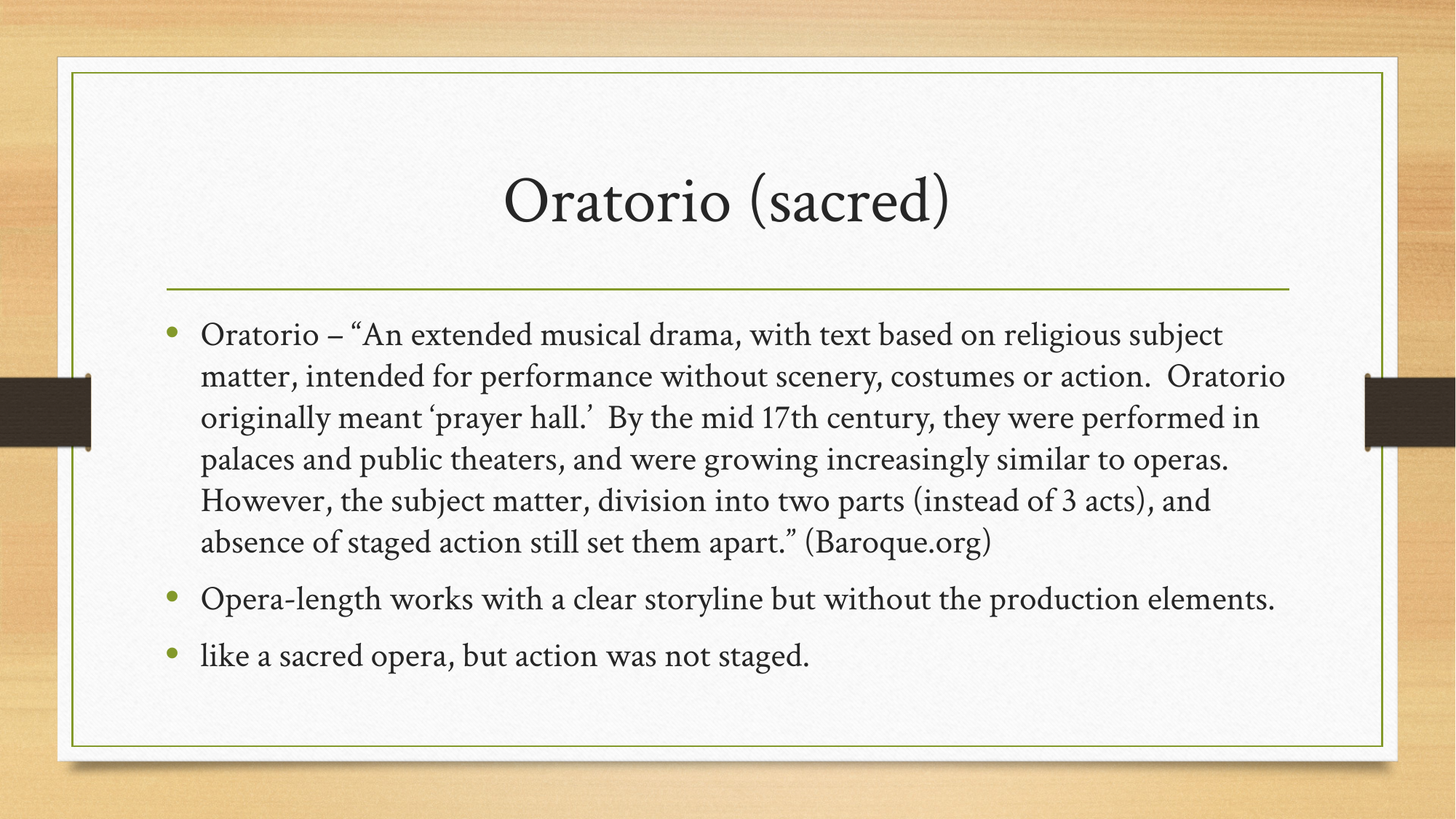

# Oratorio (sacred)
Oratorio – “An extended musical drama, with text based on religious subject matter, intended for performance without scenery, costumes or action.  Oratorio originally meant ‘prayer hall.’  By the mid 17th century, they were performed in palaces and public theaters, and were growing increasingly similar to operas.  However, the subject matter, division into two parts (instead of 3 acts), and absence of staged action still set them apart.” (Baroque.org)
Opera-length works with a clear storyline but without the production elements.
like a sacred opera, but action was not staged.